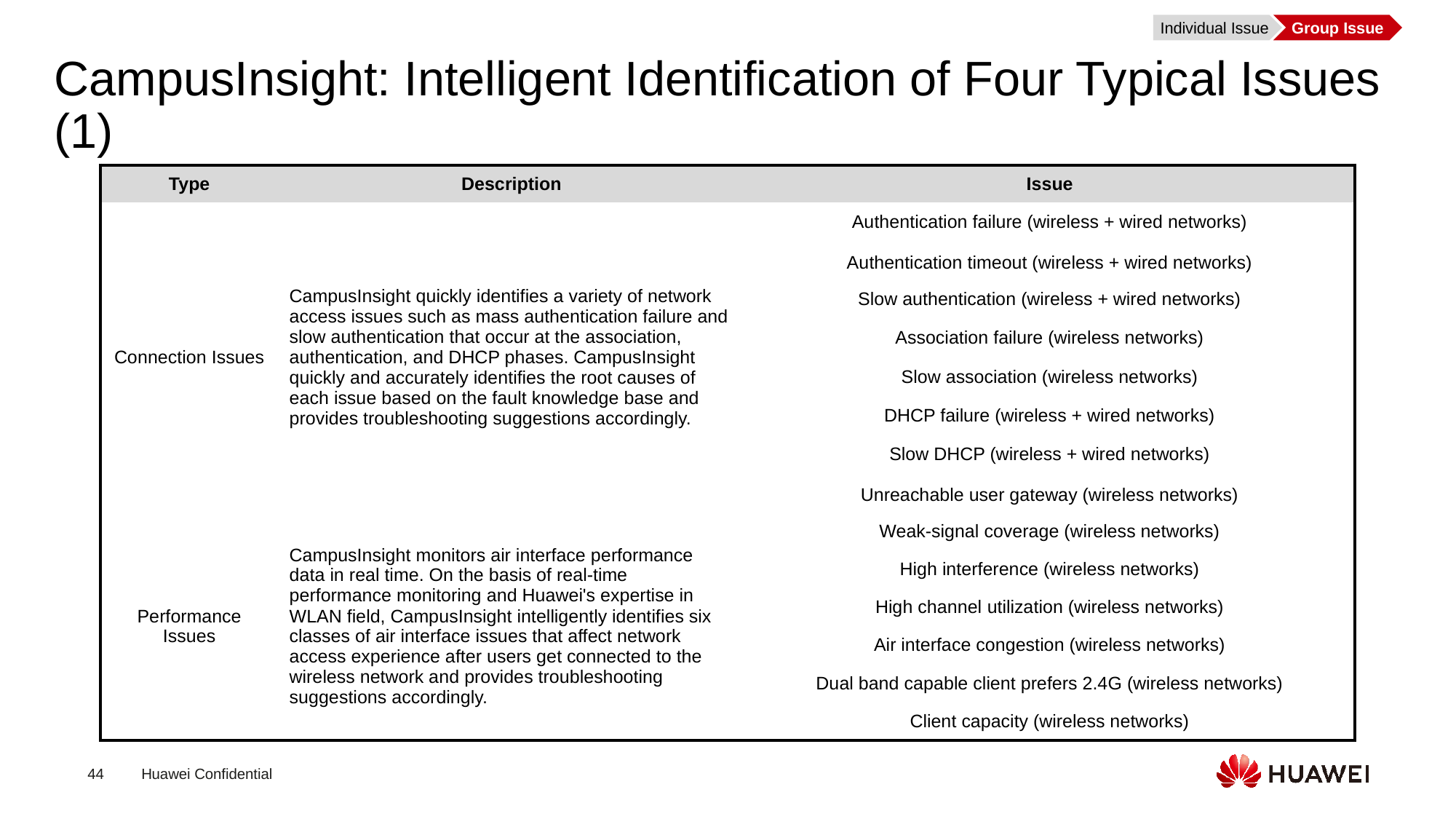

Individual Issue
Group Issue
# CampusInsight: Intelligent Identification of Four Typical Issues (1)
| Type | Description | Issue |
| --- | --- | --- |
| Connection Issues | CampusInsight quickly identifies a variety of network access issues such as mass authentication failure and slow authentication that occur at the association, authentication, and DHCP phases. CampusInsight quickly and accurately identifies the root causes of each issue based on the fault knowledge base and provides troubleshooting suggestions accordingly. | Authentication failure (wireless + wired networks) |
|  |  | Authentication timeout (wireless + wired networks) |
|  |  | Slow authentication (wireless + wired networks) |
|  |  | Association failure (wireless networks) |
|  |  | Slow association (wireless networks) |
|  |  | DHCP failure (wireless + wired networks) |
|  |  | Slow DHCP (wireless + wired networks) |
|  |  | Unreachable user gateway (wireless networks) |
| Performance Issues | CampusInsight monitors air interface performance data in real time. On the basis of real-time performance monitoring and Huawei's expertise in WLAN field, CampusInsight intelligently identifies six classes of air interface issues that affect network access experience after users get connected to the wireless network and provides troubleshooting suggestions accordingly. | Weak-signal coverage (wireless networks) |
|  |  | High interference (wireless networks) |
|  |  | High channel utilization (wireless networks) |
|  |  | Air interface congestion (wireless networks) |
|  |  | Dual band capable client prefers 2.4G (wireless networks) |
|  |  | Client capacity (wireless networks) |